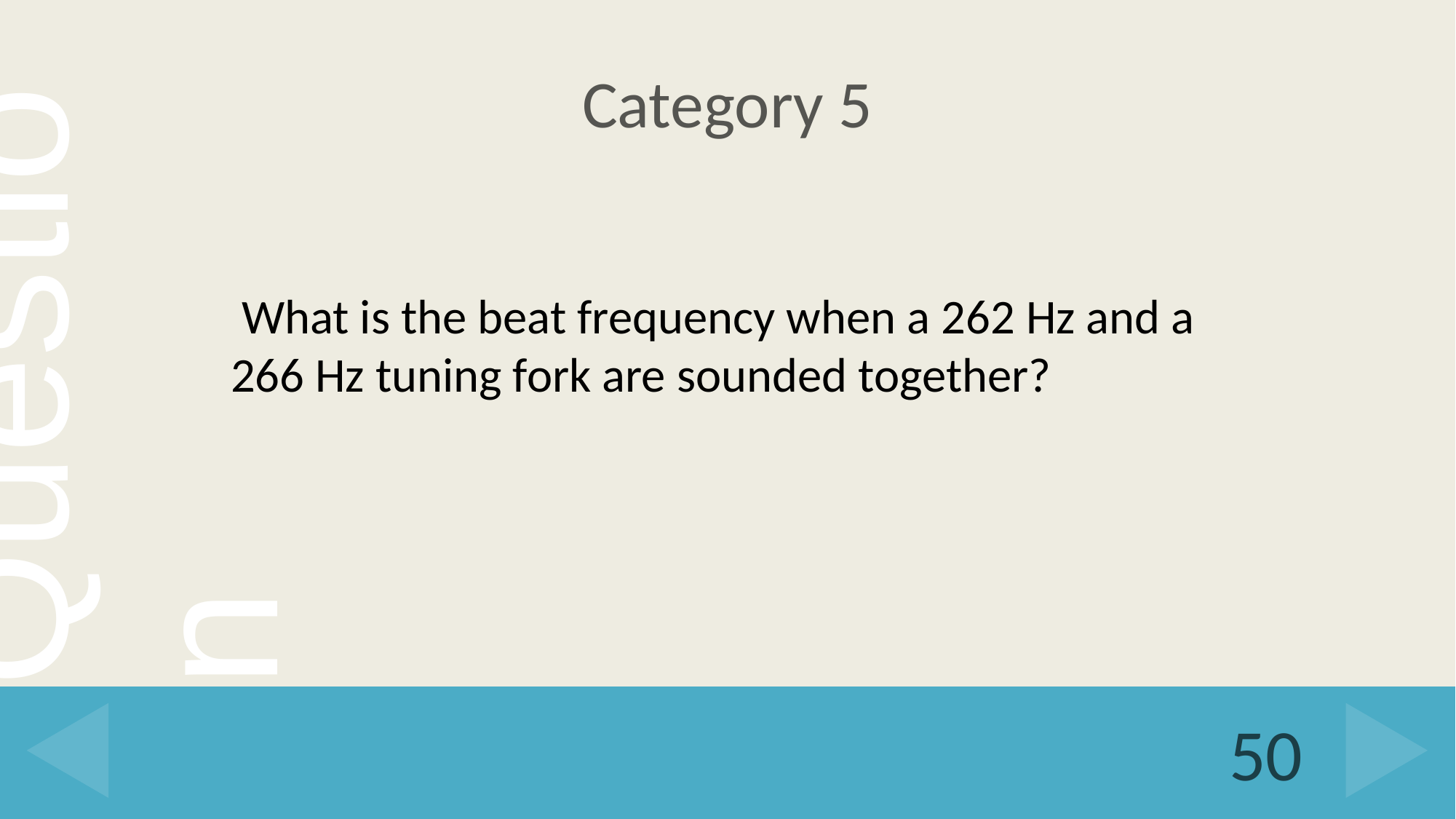

# Category 5
 What is the beat frequency when a 262 Hz and a 266 Hz tuning fork are sounded together?
50